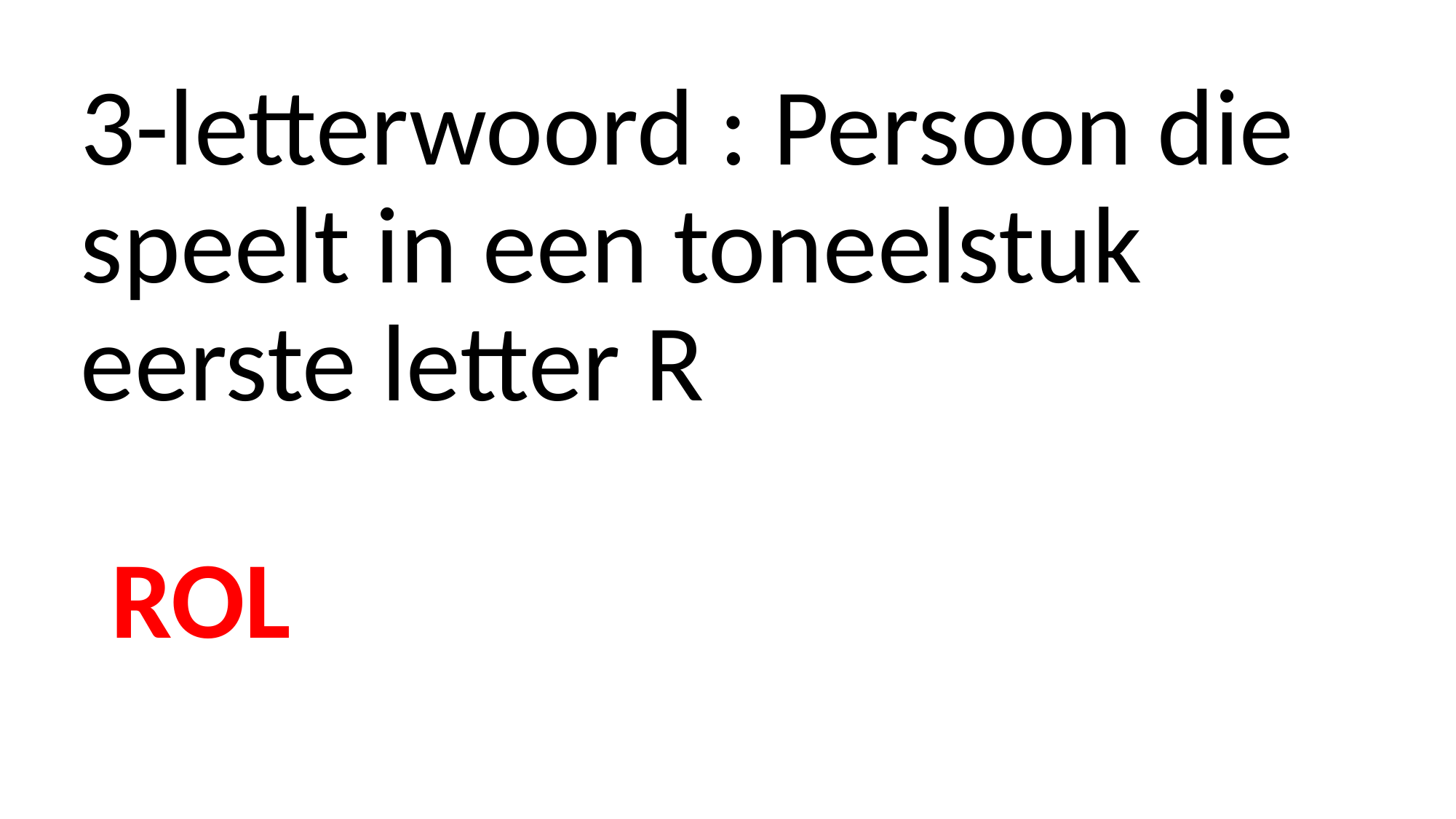

# 3-letterwoord : Persoon die speelt in een toneelstuk eerste letter R
ROL